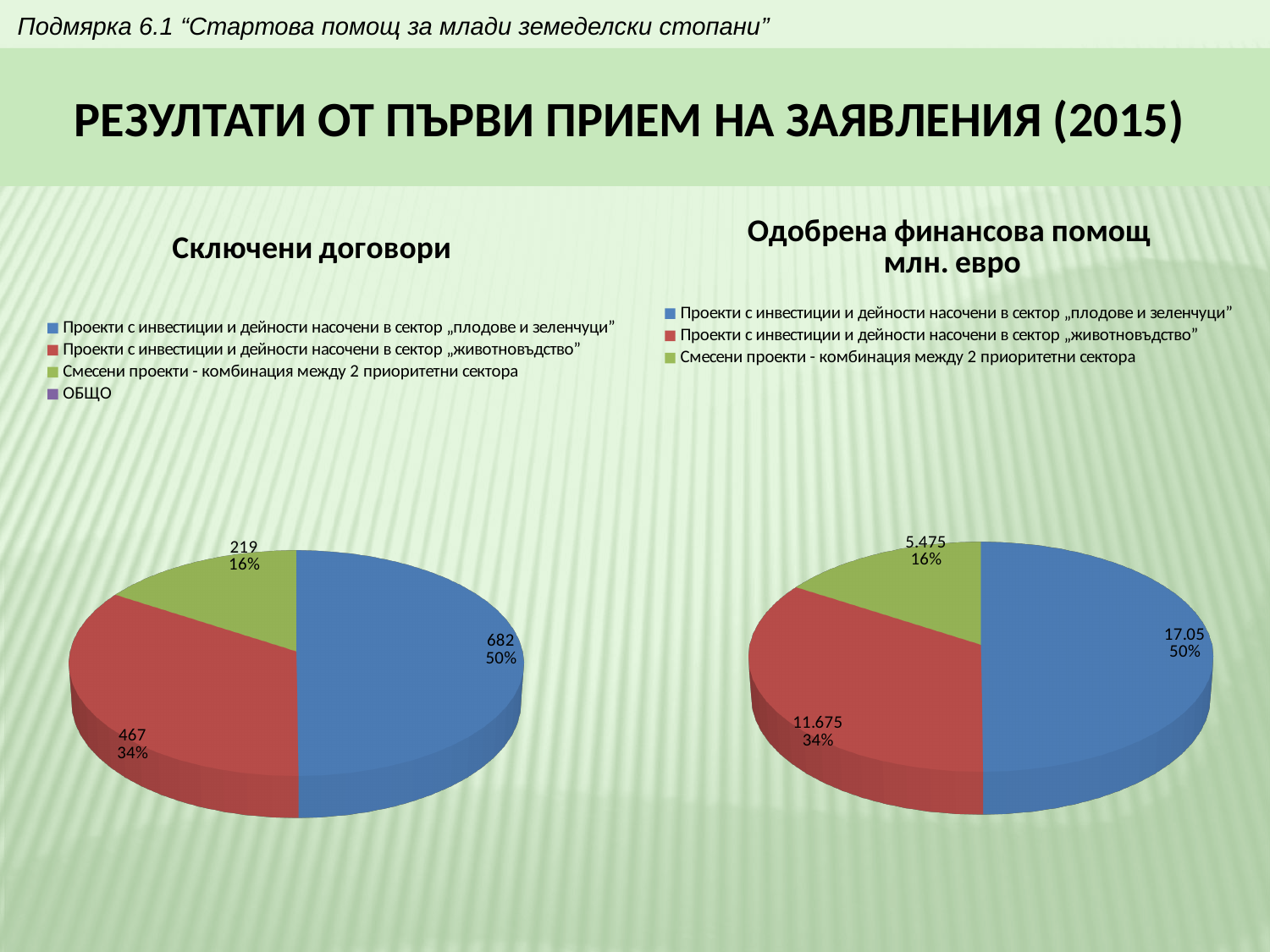

Подмярка 6.1 “Стартова помощ за млади земеделски стопани”
Резултати от Първи прием на заявления (2015)

[unsupported chart]

[unsupported chart]